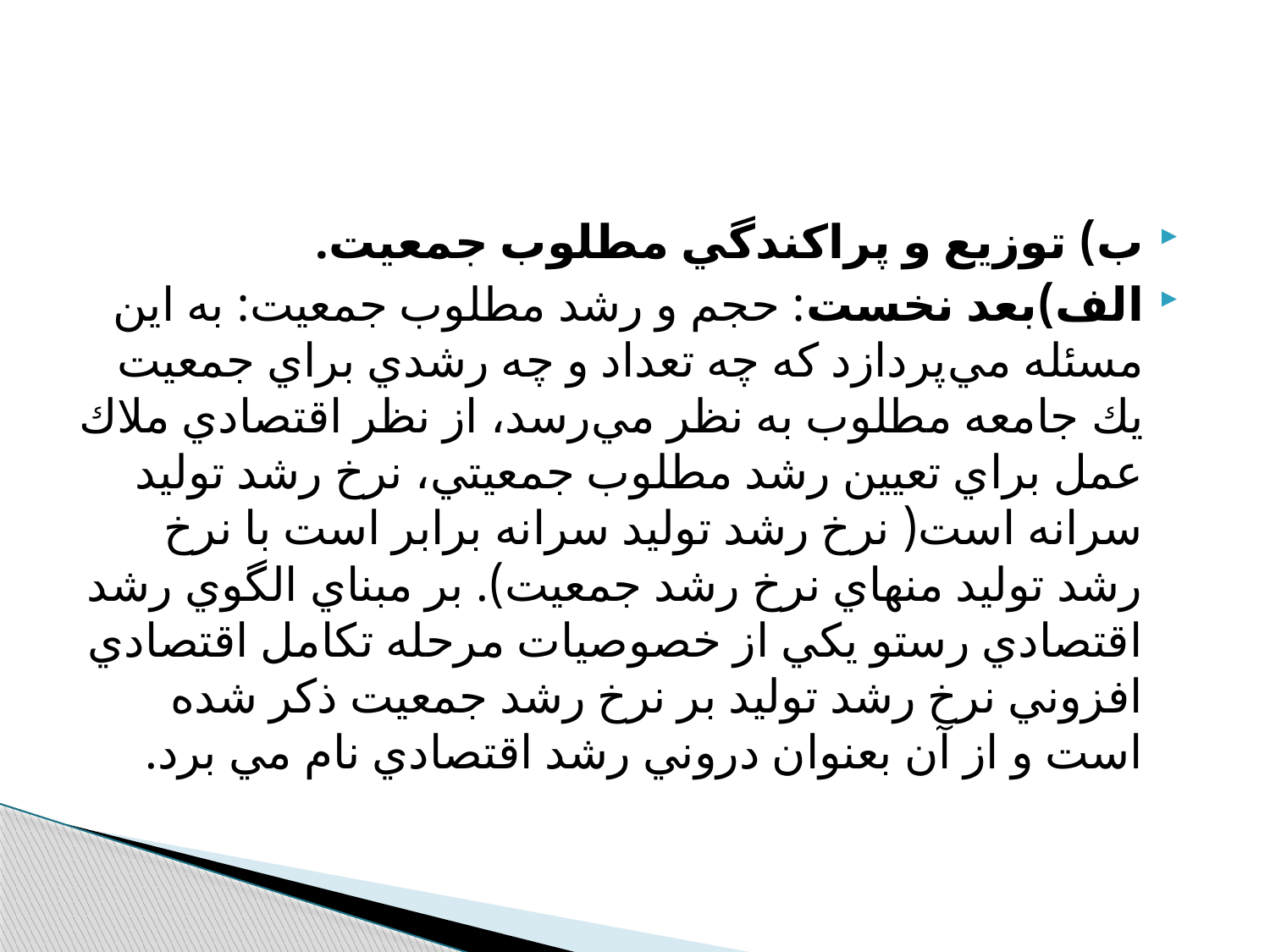

#
ب) توزيع و پراكندگي مطلوب جمعيت.
الف)بعد نخست: حجم و رشد مطلوب جمعيت: به اين مسئله مي‌پردازد كه چه تعداد و چه رشدي براي جمعيت يك جامعه مطلوب به نظر مي‌رسد، از نظر اقتصادي ملاك عمل براي تعيين رشد مطلوب جمعيتي، نرخ رشد توليد سرانه است( نرخ رشد توليد سرانه برابر است با نرخ رشد توليد منهاي نرخ رشد جمعيت). بر مبناي الگوي رشد اقتصادي رستو يكي از خصوصيات مرحله تكامل اقتصادي افزوني نرخ رشد توليد بر نرخ رشد جمعيت ذكر شده است و از آن بعنوان دروني رشد اقتصادي نام مي برد.